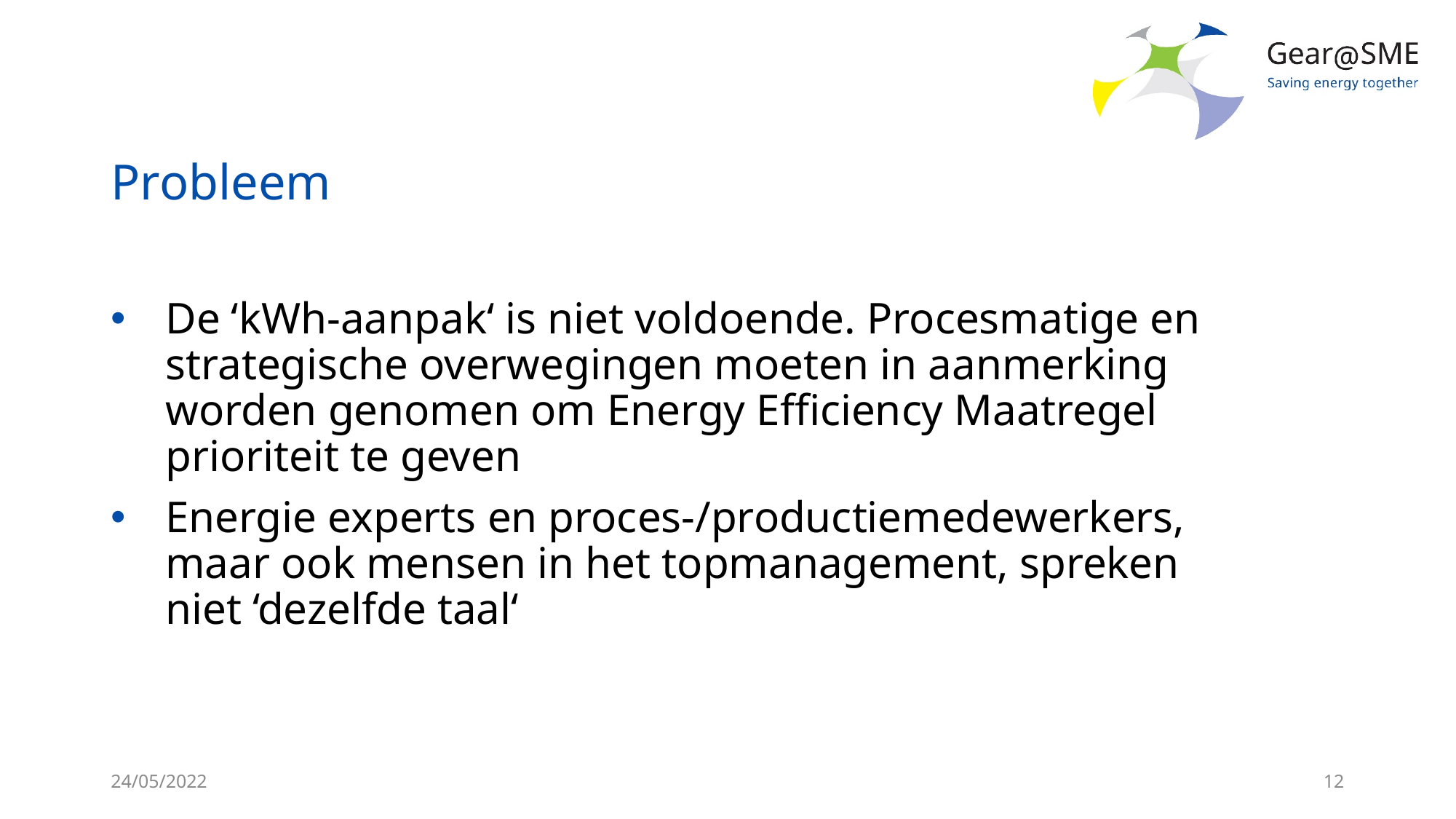

# Probleem

De ‘kWh-aanpak‘ is niet voldoende. Procesmatige en strategische overwegingen moeten in aanmerking worden genomen om Energy Efficiency Maatregel prioriteit te geven
Energie experts en proces-/productiemedewerkers, maar ook mensen in het topmanagement, spreken niet ‘dezelfde taal‘

24/05/2022
12